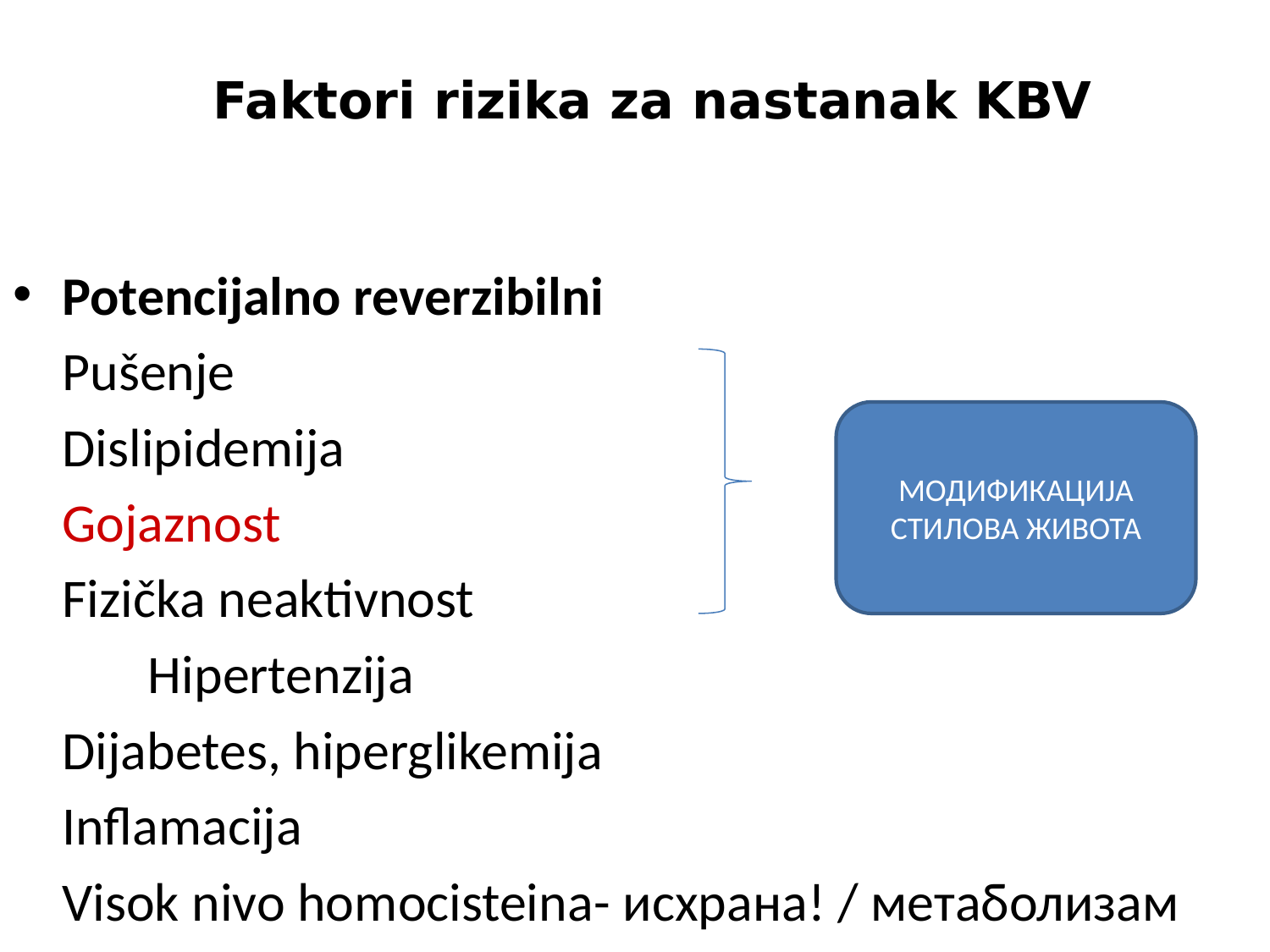

# Faktori rizika za nastanak KBV

Potencijalno reverzibilni
		Pušenje
		Dislipidemija
		Gojaznost
		Fizička neaktivnost
           Нipertenzija
		Dijabetes, hiperglikemija
		Inflamacija
		Visok nivo homocisteina- исхрана! / метаболизам

МОДИФИКАЦИЈА СТИЛОВА ЖИВОТА